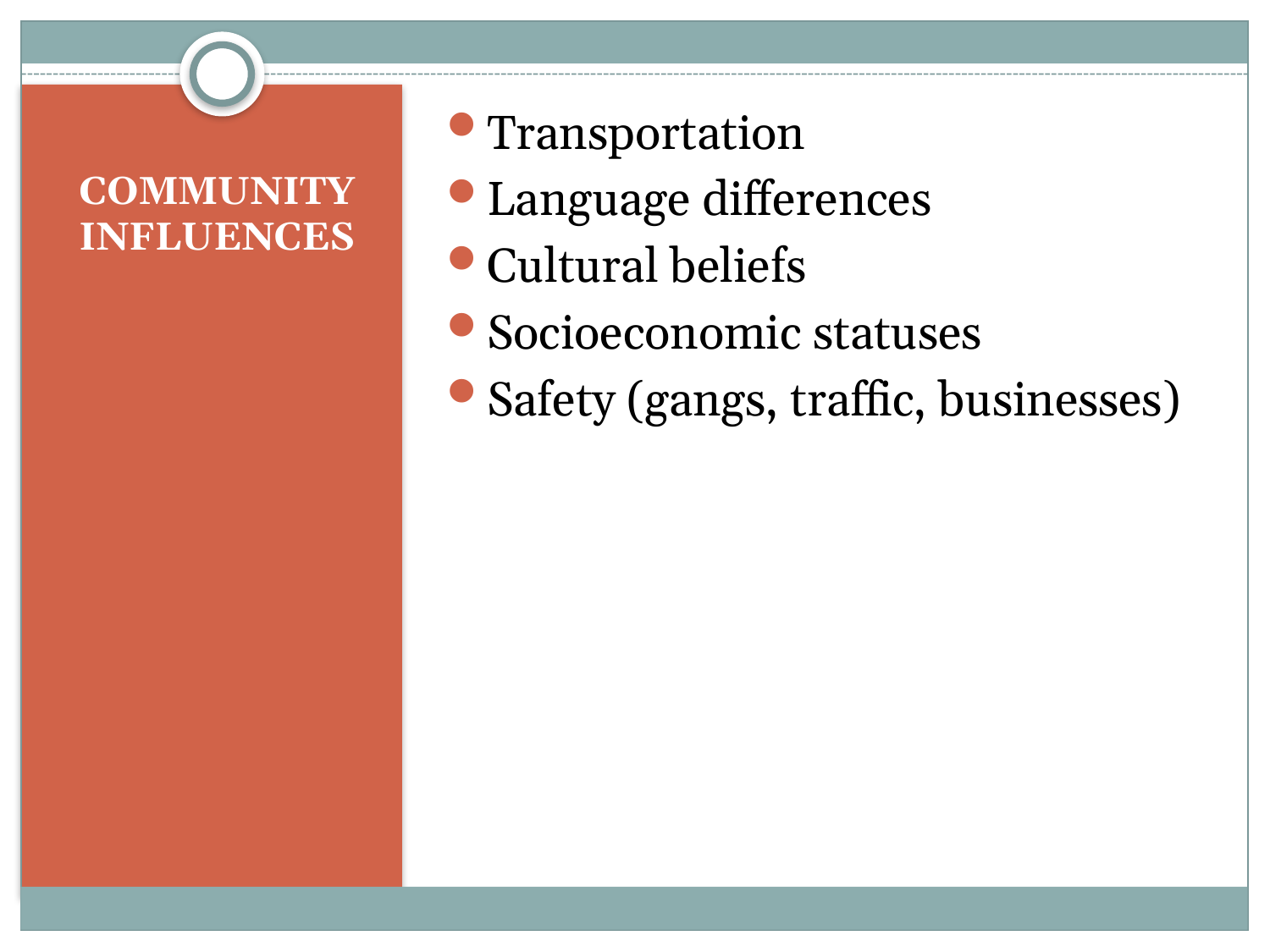

Transportation
Language differences
Cultural beliefs
Socioeconomic statuses
Safety (gangs, traffic, businesses)

# COMMUNITY INFLUENCES